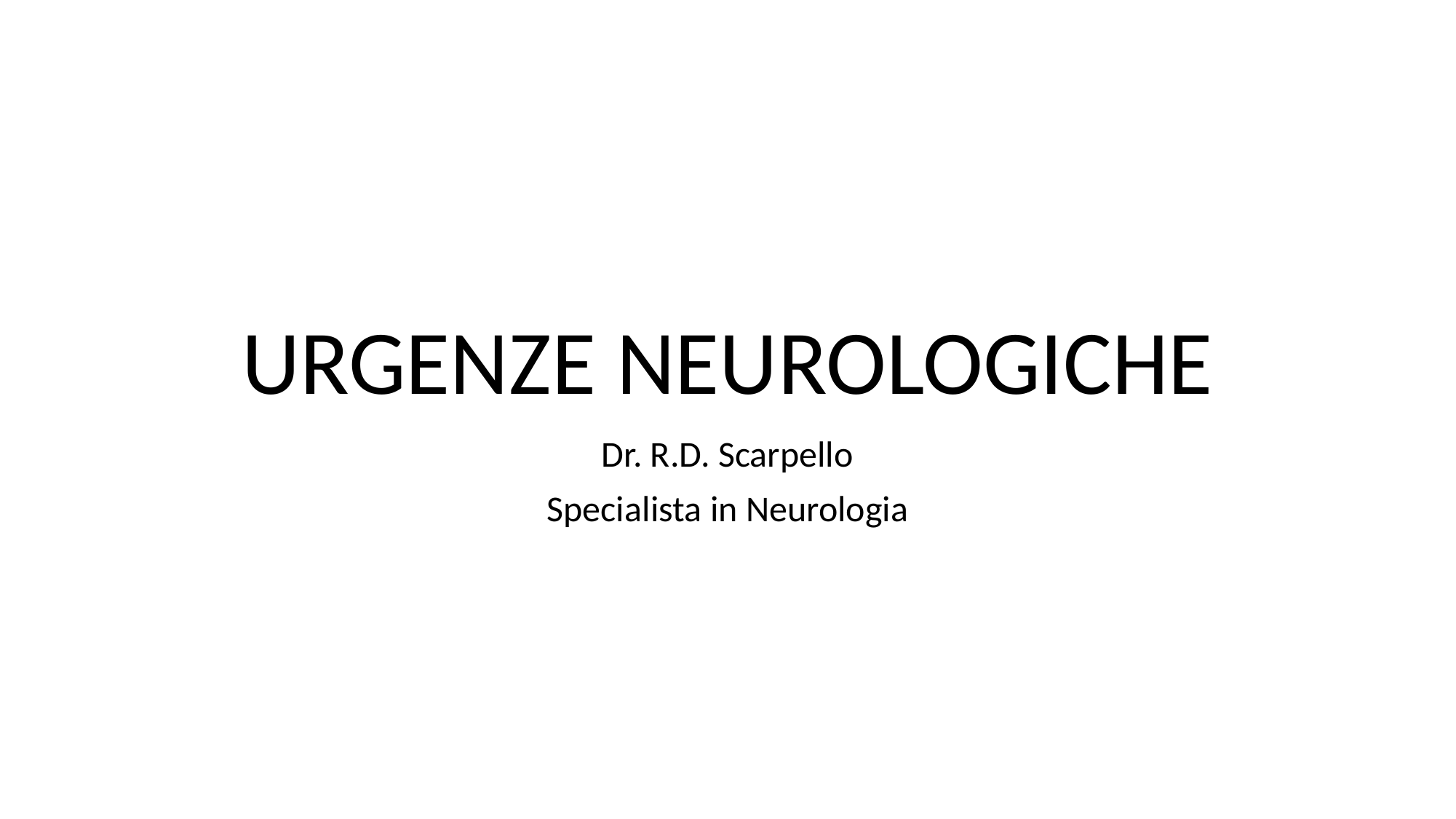

# URGENZE NEUROLOGICHE
Dr. R.D. Scarpello
Specialista in Neurologia